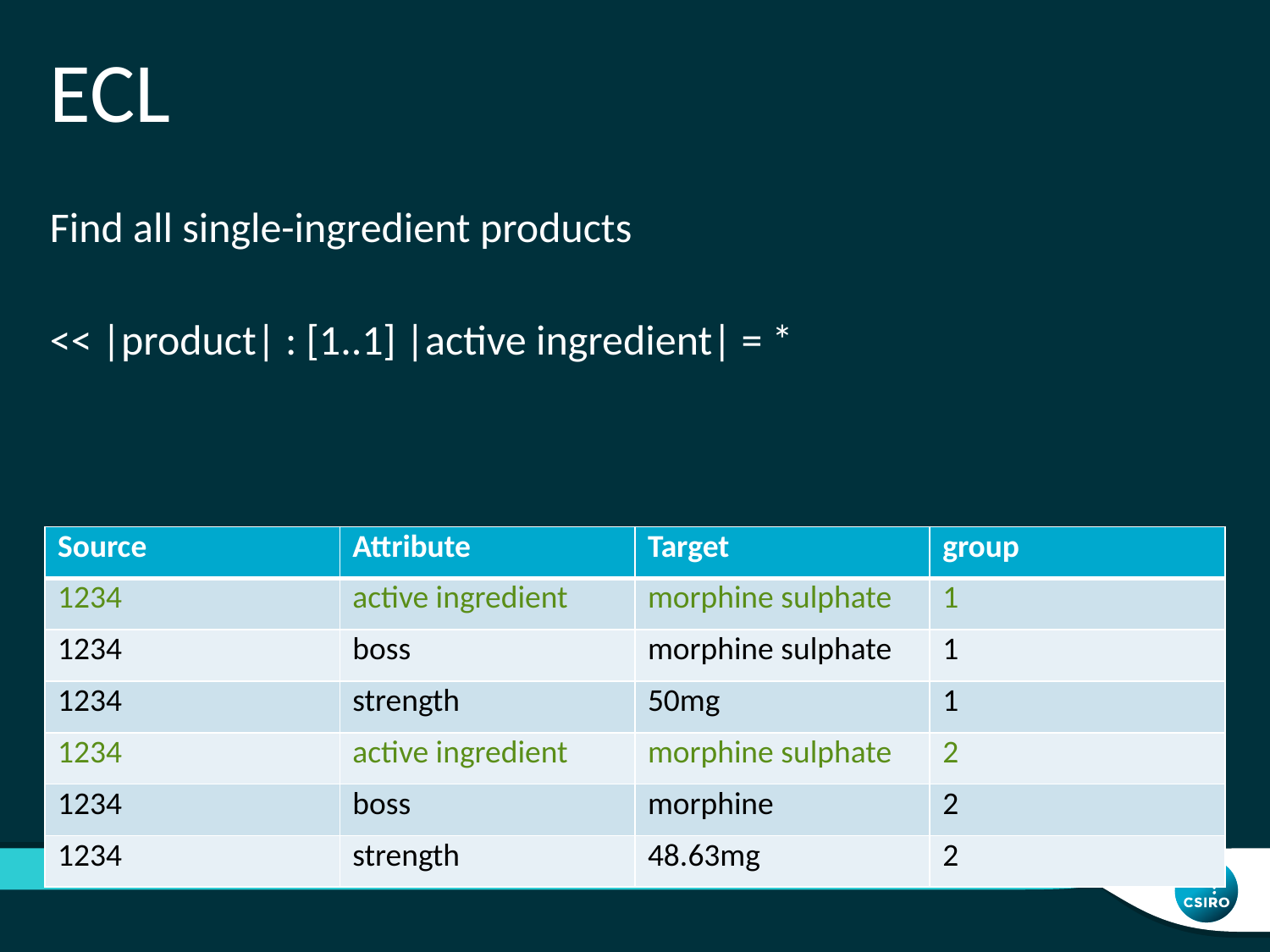

# ECL
Find all single-ingredient products

<< |product| : [1..1] |active ingredient| = *

| Source | Attribute | Target | group |
| --- | --- | --- | --- |
| 1234 | active ingredient | morphine sulphate | 1 |
| 1234 | boss | morphine sulphate | 1 |
| 1234 | strength | 50mg | 1 |
| 1234 | active ingredient | morphine sulphate | 2 |
| 1234 | boss | morphine | 2 |
| 1234 | strength | 48.63mg | 2 |